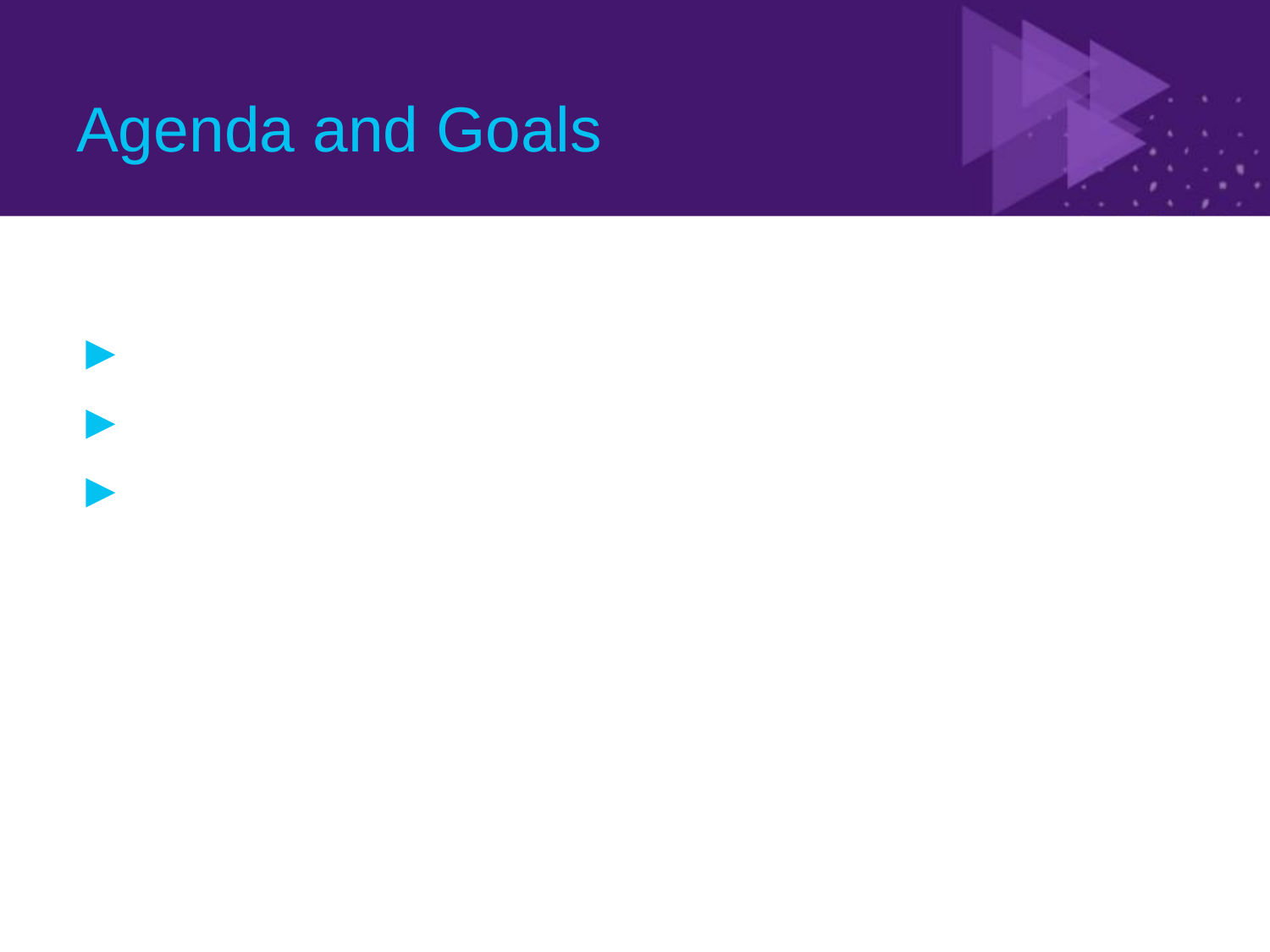

# Agenda and Goals
Examine in-built migration feature in SCCM 2012
Caveats and considerations
What can I do today to prepare?